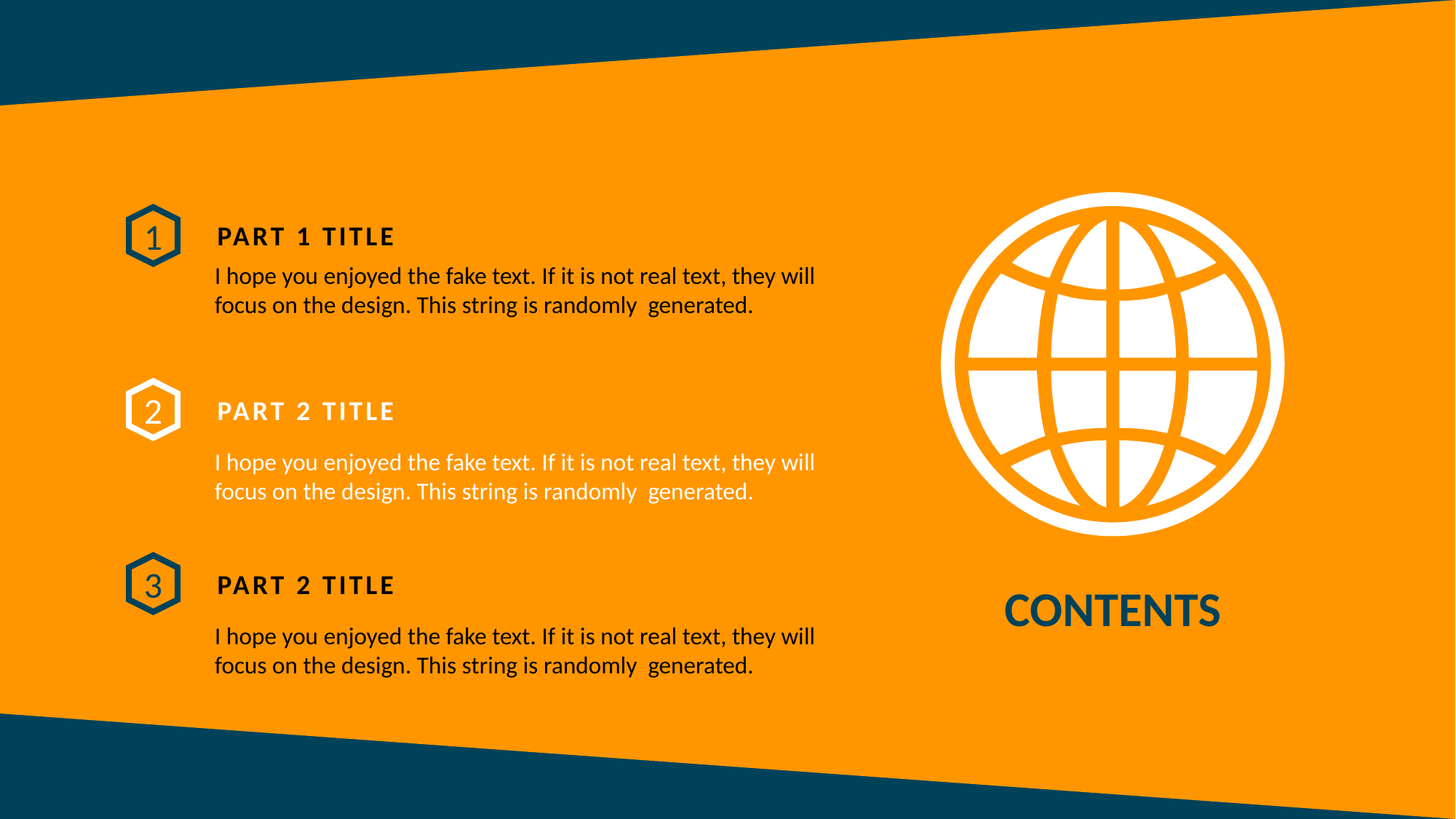

1
PART 1 TITLE
I hope you enjoyed the fake text. If it is not real text, they will focus on the design. This string is randomly  generated.
2
PART 2 TITLE
I hope you enjoyed the fake text. If it is not real text, they will focus on the design. This string is randomly  generated.
3
PART 2 TITLE
CONTENTS
I hope you enjoyed the fake text. If it is not real text, they will focus on the design. This string is randomly  generated.